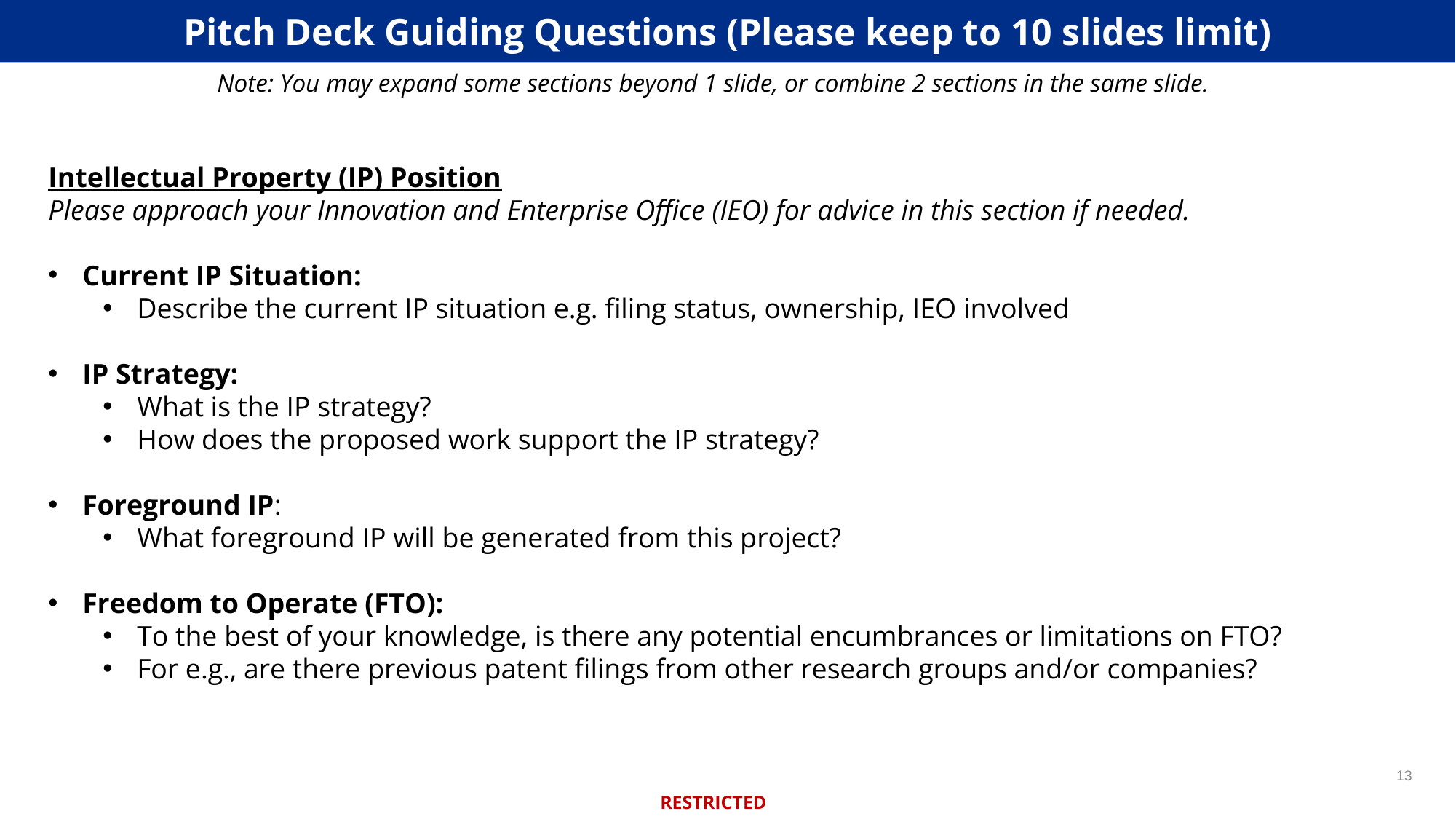

Pitch Deck Guiding Questions (Please keep to 10 slides limit)
Note: You may expand some sections beyond 1 slide, or combine 2 sections in the same slide.
Intellectual Property (IP) Position
Please approach your Innovation and Enterprise Office (IEO) for advice in this section if needed.

Current IP Situation:
Describe the current IP situation e.g. filing status, ownership, IEO involved

IP Strategy:
What is the IP strategy?
How does the proposed work support the IP strategy?

Foreground IP:
What foreground IP will be generated from this project?

Freedom to Operate (FTO):
To the best of your knowledge, is there any potential encumbrances or limitations on FTO?
For e.g., are there previous patent filings from other research groups and/or companies?